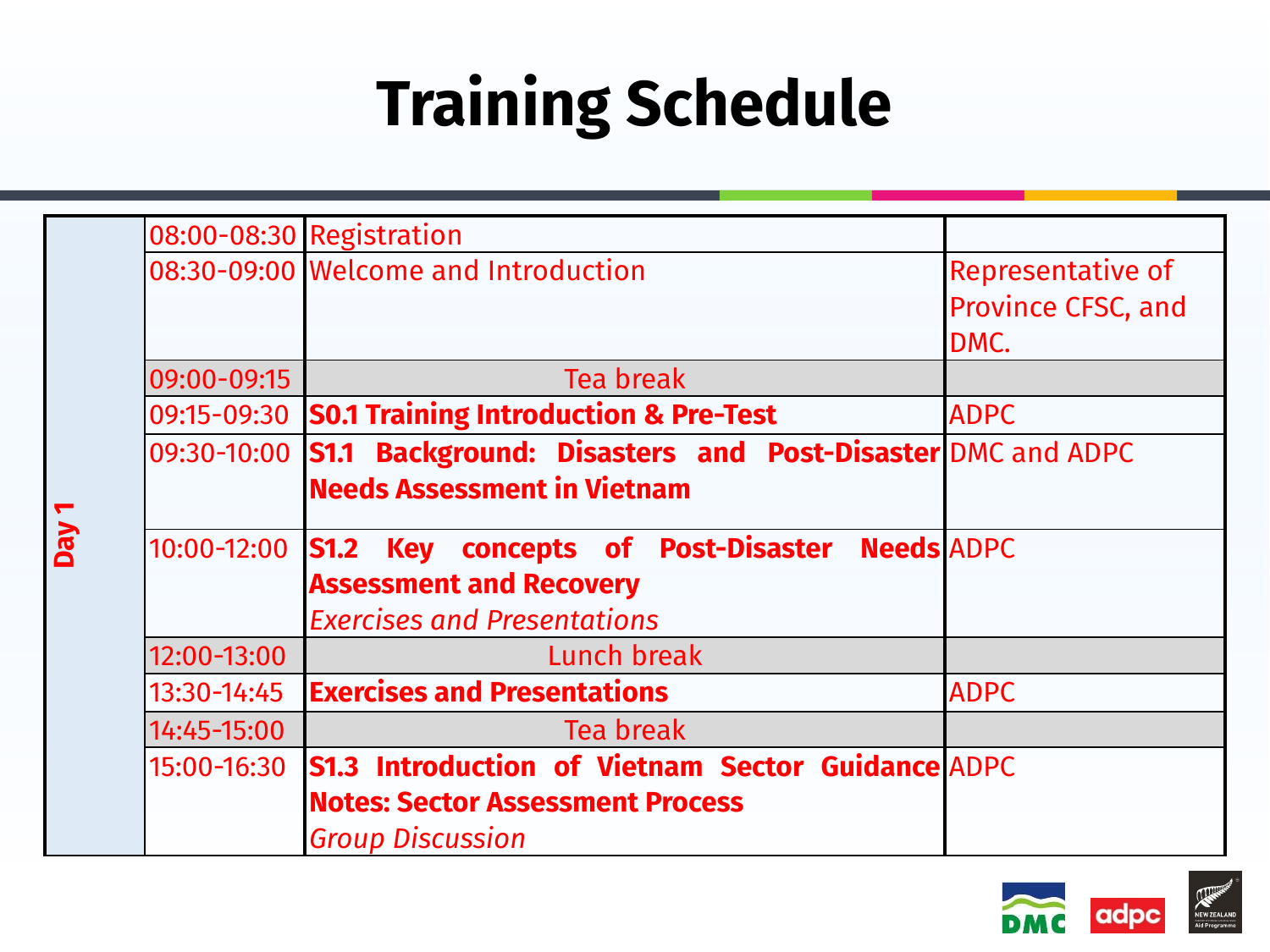

# Training Schedule
| Day 1 | 08:00-08:30 | Registration |  |
| --- | --- | --- | --- |
|  | 08:30-09:00 | Welcome and Introduction | Representative of Province CFSC, and DMC. |
|  | 09:00-09:15 | Tea break |  |
|  | 09:15-09:30 | S0.1 Training Introduction & Pre-Test | ADPC |
|  | 09:30-10:00 | S1.1 Background: Disasters and Post-Disaster Needs Assessment in Vietnam | DMC and ADPC |
|  | 10:00-12:00 | S1.2 Key concepts of Post-Disaster Needs Assessment and Recovery Exercises and Presentations | ADPC |
|  | 12:00-13:00 | Lunch break |  |
|  | 13:30-14:45 | Exercises and Presentations | ADPC |
|  | 14:45-15:00 | Tea break |  |
|  | 15:00-16:30 | S1.3 Introduction of Vietnam Sector Guidance Notes: Sector Assessment Process Group Discussion | ADPC |